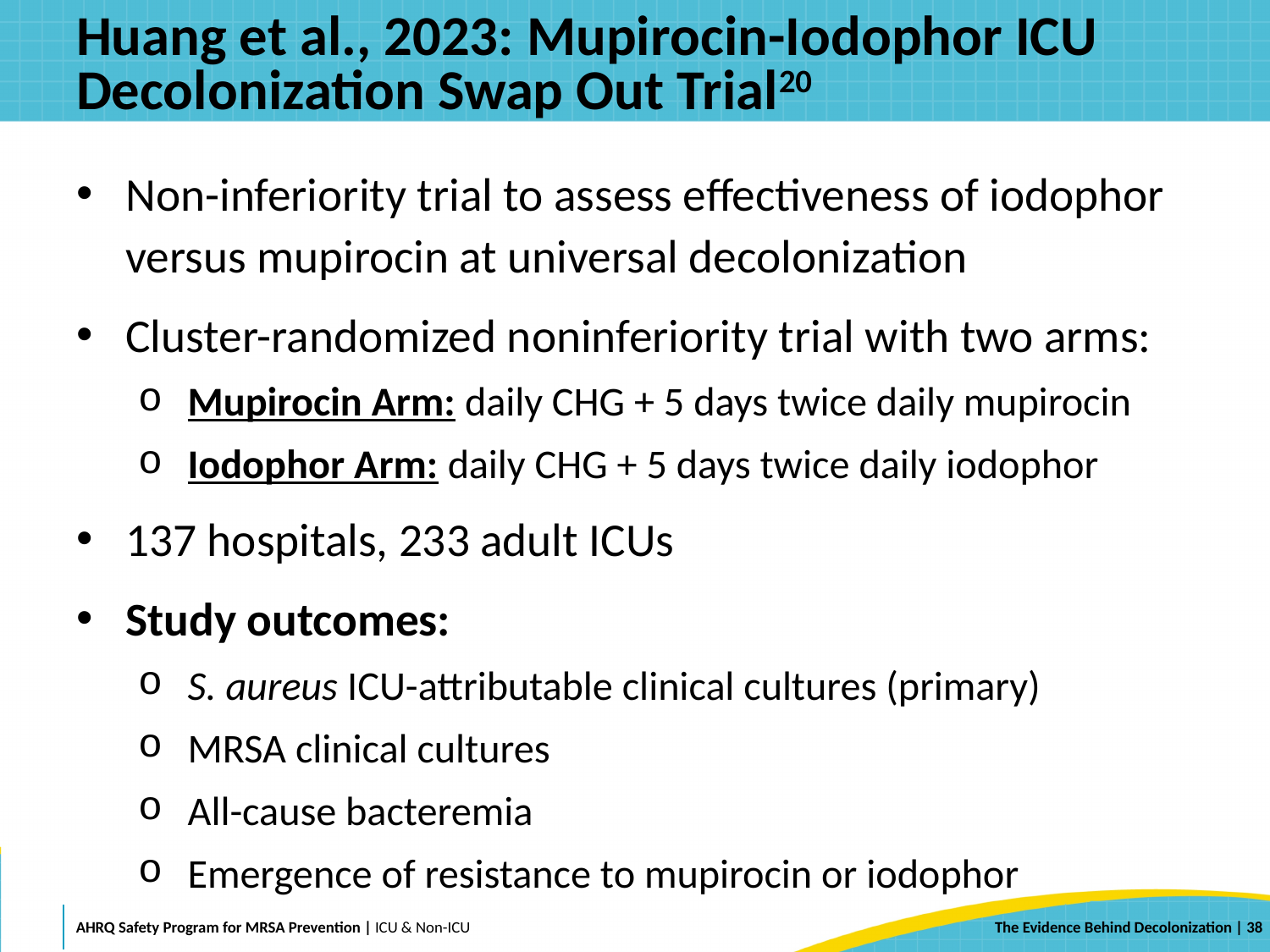

# Huang et al., 2023: Mupirocin-Iodophor ICU Decolonization Swap Out Trial20
Non-inferiority trial to assess effectiveness of iodophor versus mupirocin at universal decolonization
Cluster-randomized noninferiority trial with two arms:
Mupirocin Arm: daily CHG + 5 days twice daily mupirocin
Iodophor Arm: daily CHG + 5 days twice daily iodophor
137 hospitals, 233 adult ICUs
Study outcomes:
S. aureus ICU-attributable clinical cultures (primary)
MRSA clinical cultures
All-cause bacteremia
Emergence of resistance to mupirocin or iodophor
 | 38